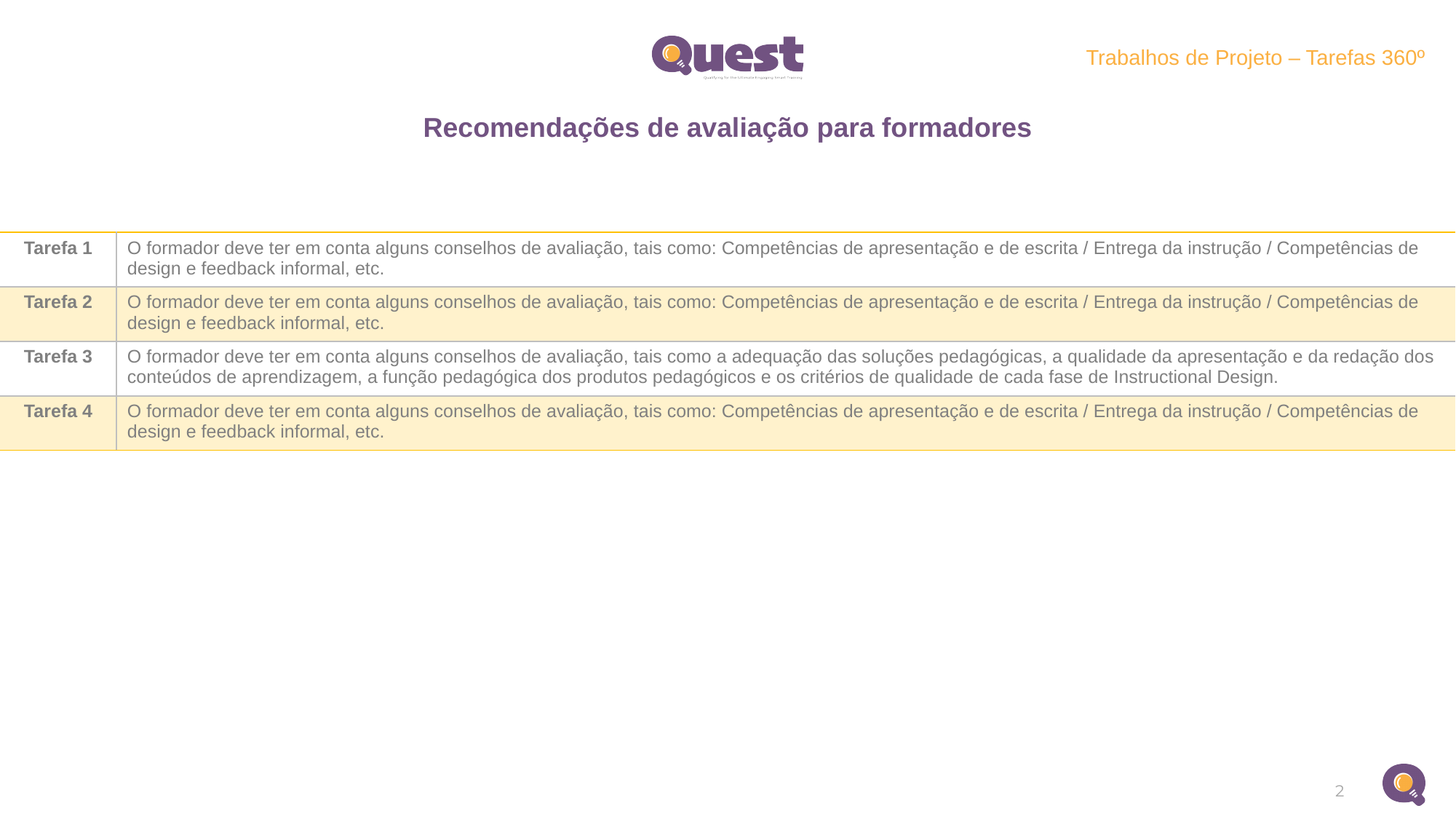

Trabalhos de Projeto – Tarefas 360º
Recomendações de avaliação para formadores
| Tarefa 1 | O formador deve ter em conta alguns conselhos de avaliação, tais como: Competências de apresentação e de escrita / Entrega da instrução / Competências de design e feedback informal, etc. |
| --- | --- |
| Tarefa 2 | O formador deve ter em conta alguns conselhos de avaliação, tais como: Competências de apresentação e de escrita / Entrega da instrução / Competências de design e feedback informal, etc. |
| Tarefa 3 | O formador deve ter em conta alguns conselhos de avaliação, tais como a adequação das soluções pedagógicas, a qualidade da apresentação e da redação dos conteúdos de aprendizagem, a função pedagógica dos produtos pedagógicos e os critérios de qualidade de cada fase de Instructional Design. |
| Tarefa 4 | O formador deve ter em conta alguns conselhos de avaliação, tais como: Competências de apresentação e de escrita / Entrega da instrução / Competências de design e feedback informal, etc. |
2